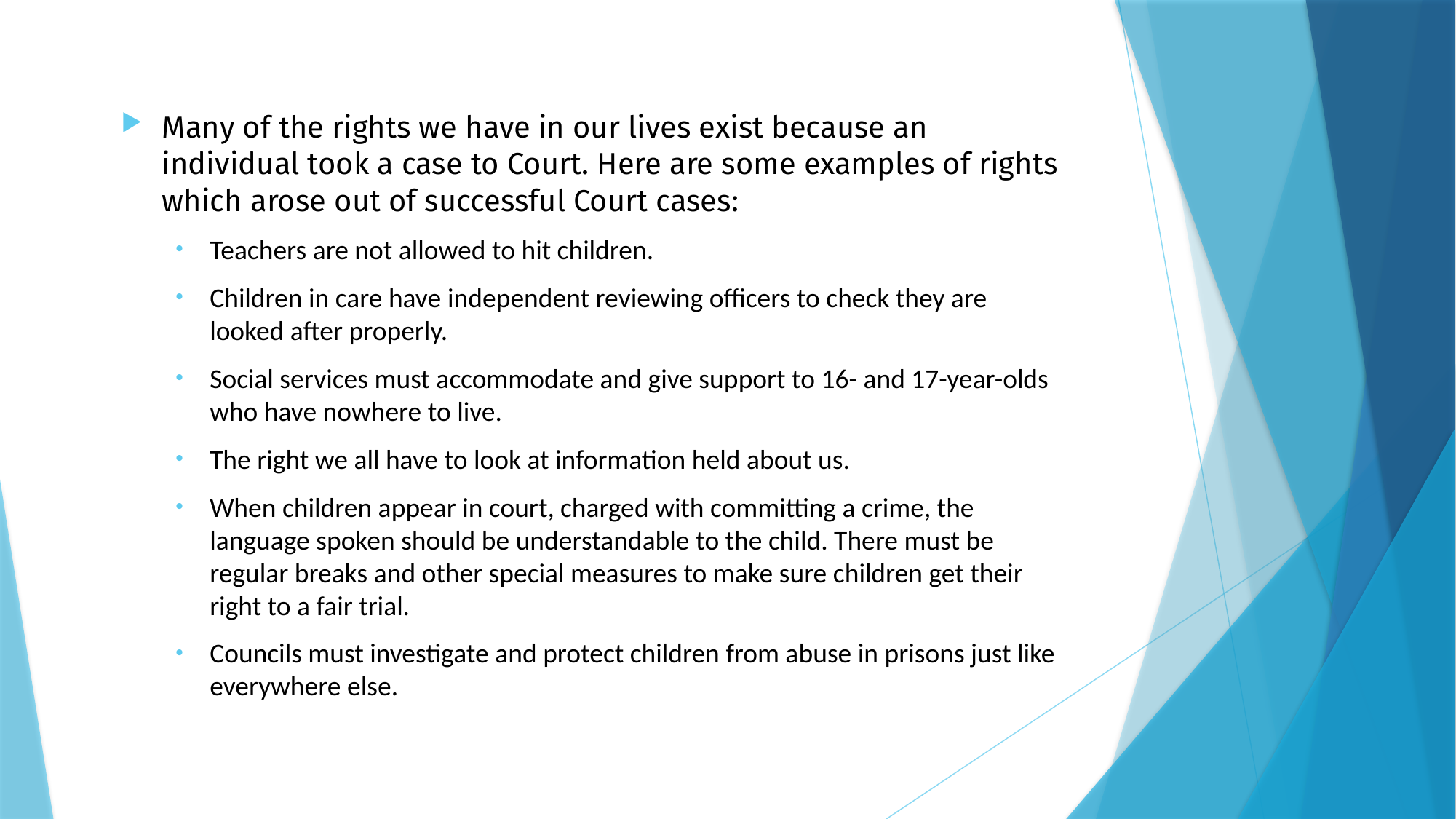

Many of the rights we have in our lives exist because an individual took a case to Court. Here are some examples of rights which arose out of successful Court cases:
Teachers are not allowed to hit children.
Children in care have independent reviewing officers to check they are looked after properly.
Social services must accommodate and give support to 16- and 17-year-olds who have nowhere to live.
The right we all have to look at information held about us.
When children appear in court, charged with committing a crime, the language spoken should be understandable to the child. There must be regular breaks and other special measures to make sure children get their right to a fair trial.
Councils must investigate and protect children from abuse in prisons just like everywhere else.